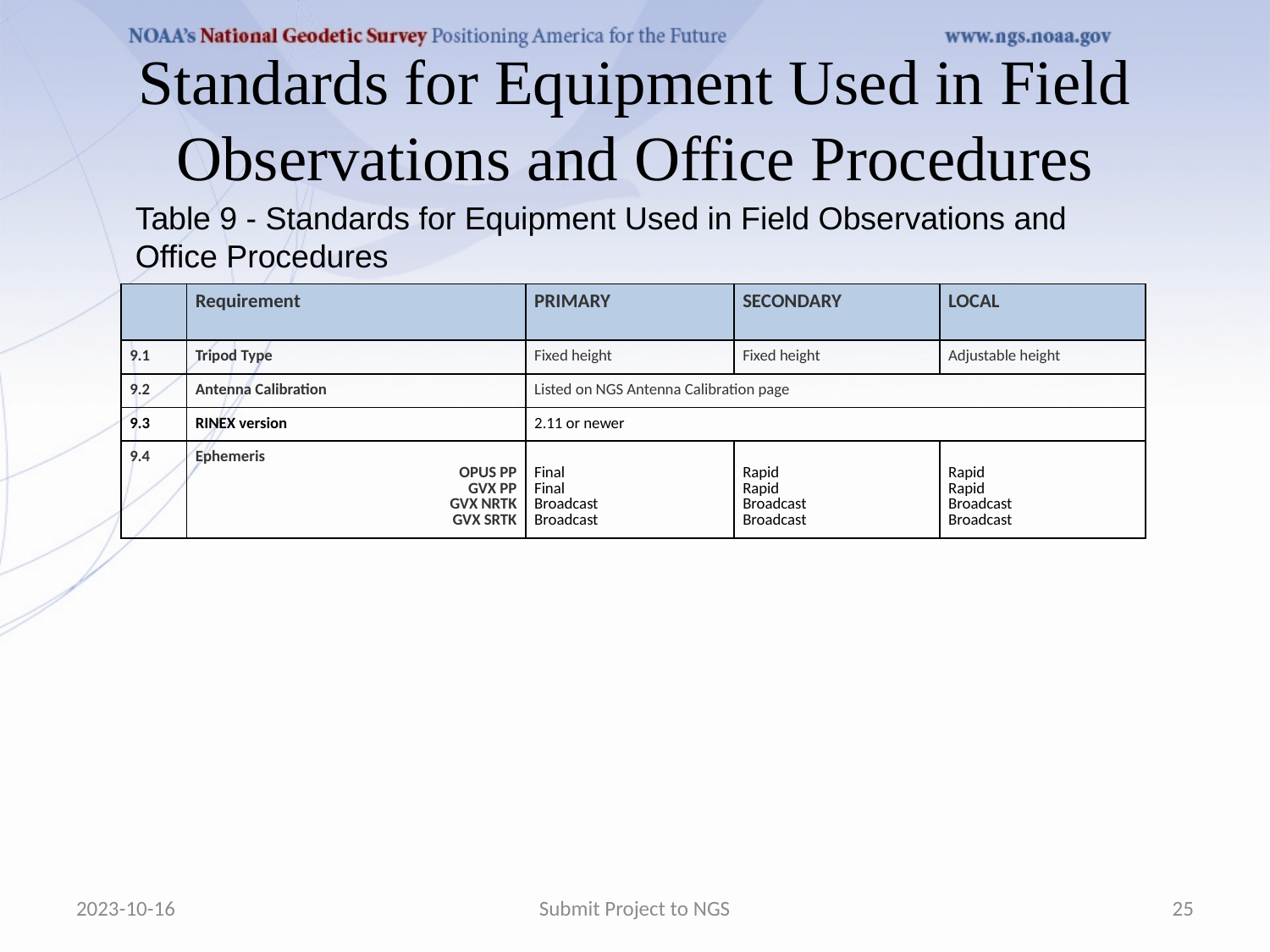

Standards for Equipment Used in Field Observations and Office Procedures
Table 9 - Standards for Equipment Used in Field Observations and Office Procedures
|  | Requirement | PRIMARY | SECONDARY | LOCAL |
| --- | --- | --- | --- | --- |
| 9.1 | Tripod Type | Fixed height | Fixed height | Adjustable height |
| 9.2 | Antenna Calibration | Listed on NGS Antenna Calibration page |  |  |
| 9.3 | RINEX version | 2.11 or newer |  |  |
| 9.4 | Ephemeris  OPUS PP GVX PP GVX NRTK GVX SRTK | Final Final Broadcast Broadcast | Rapid Rapid Broadcast Broadcast | Rapid Rapid Broadcast Broadcast |
2023-10-16
Submit Project to NGS
25